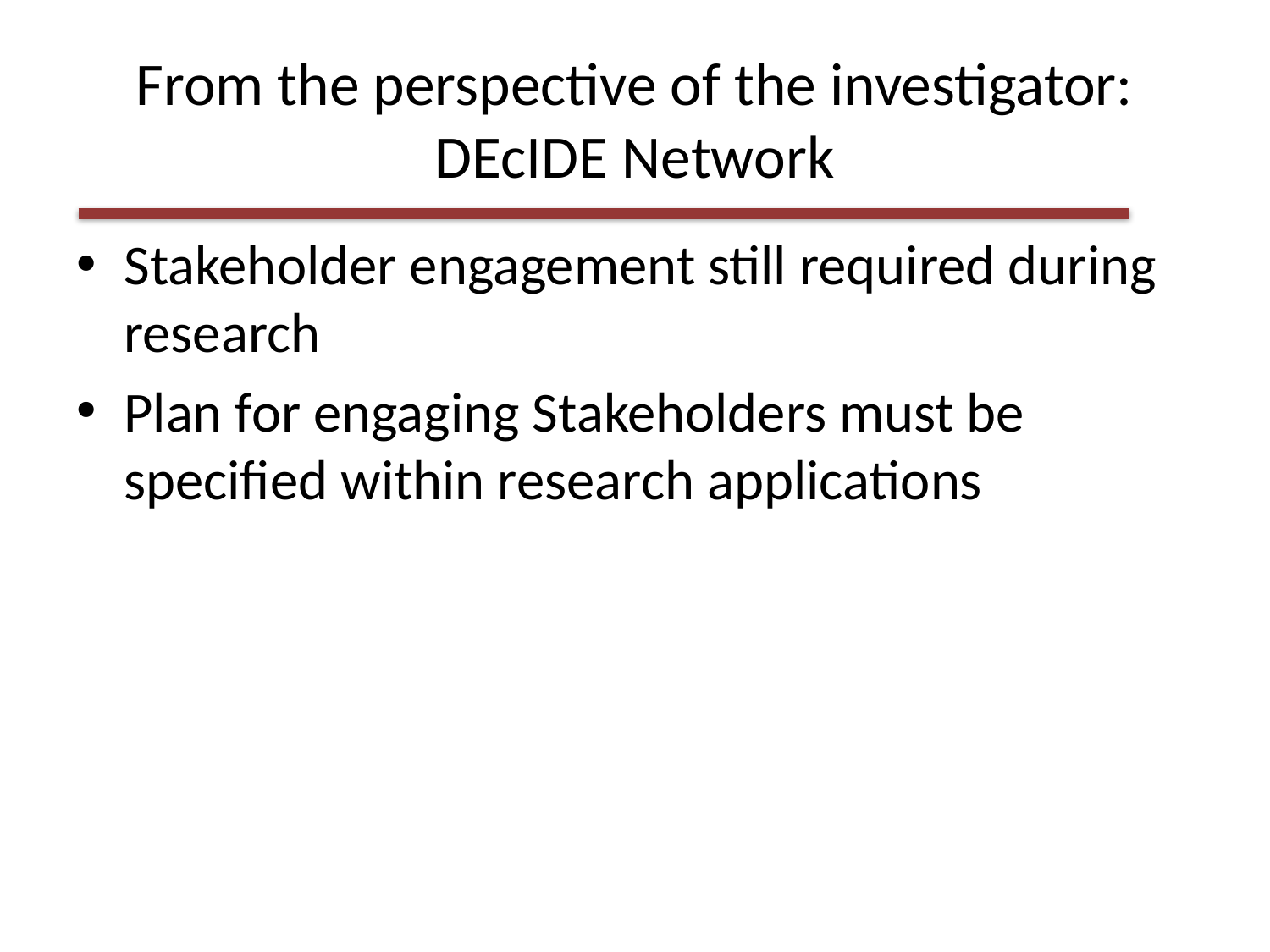

# From the perspective of the investigator: DEcIDE Network
Stakeholder engagement still required during research
Plan for engaging Stakeholders must be specified within research applications